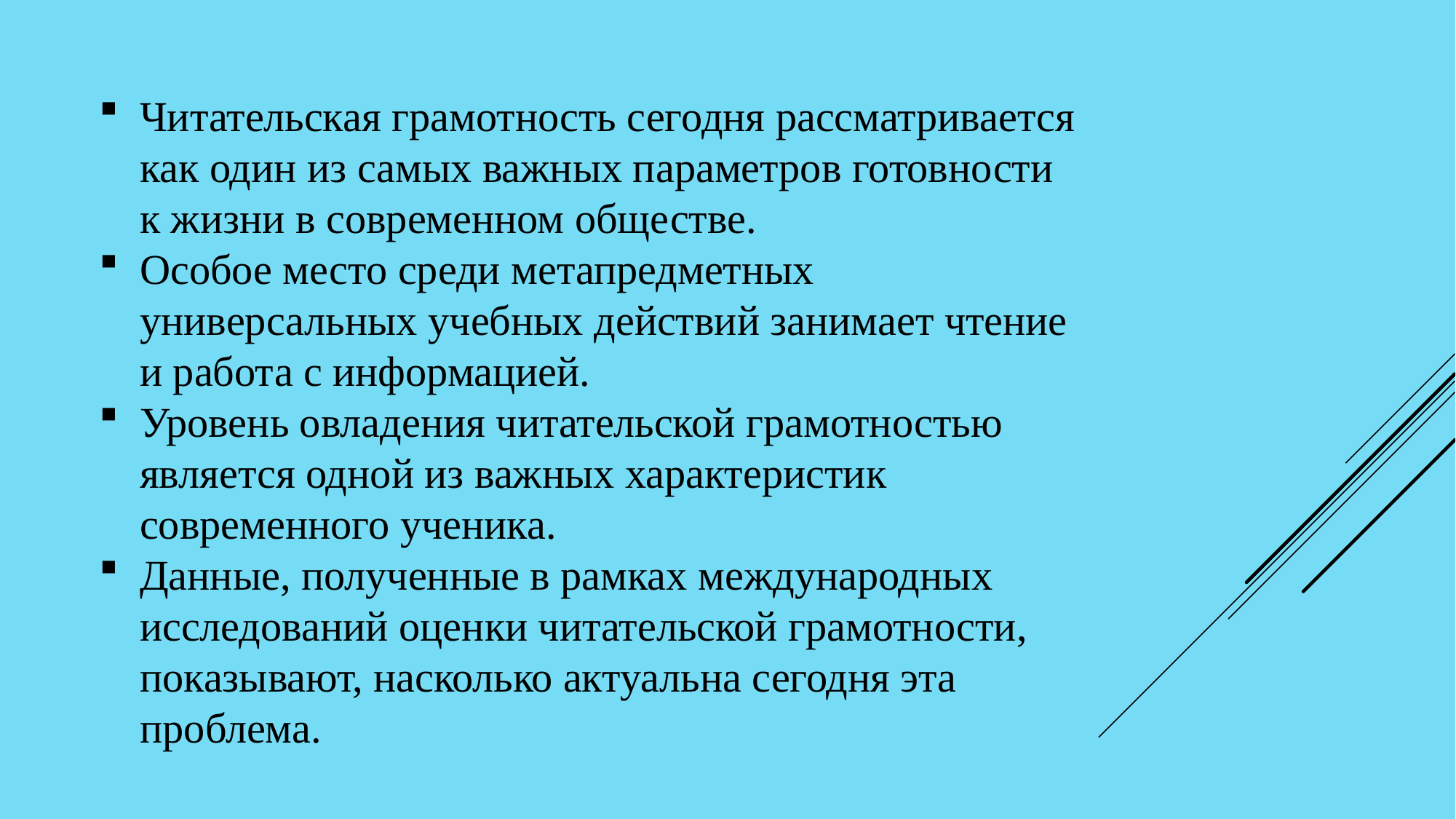

Читательская грамотность сегодня рассматривается как один из самых важных параметров готовности к жизни в современном обществе.
Особое место среди метапредметных универсальных учебных действий занимает чтение и работа с информацией.
Уровень овладения читательской грамотностью является одной из важных характеристик современного ученика.
Данные, полученные в рамках международных исследований оценки читательской грамотности, показывают, насколько актуальна сегодня эта проблема.